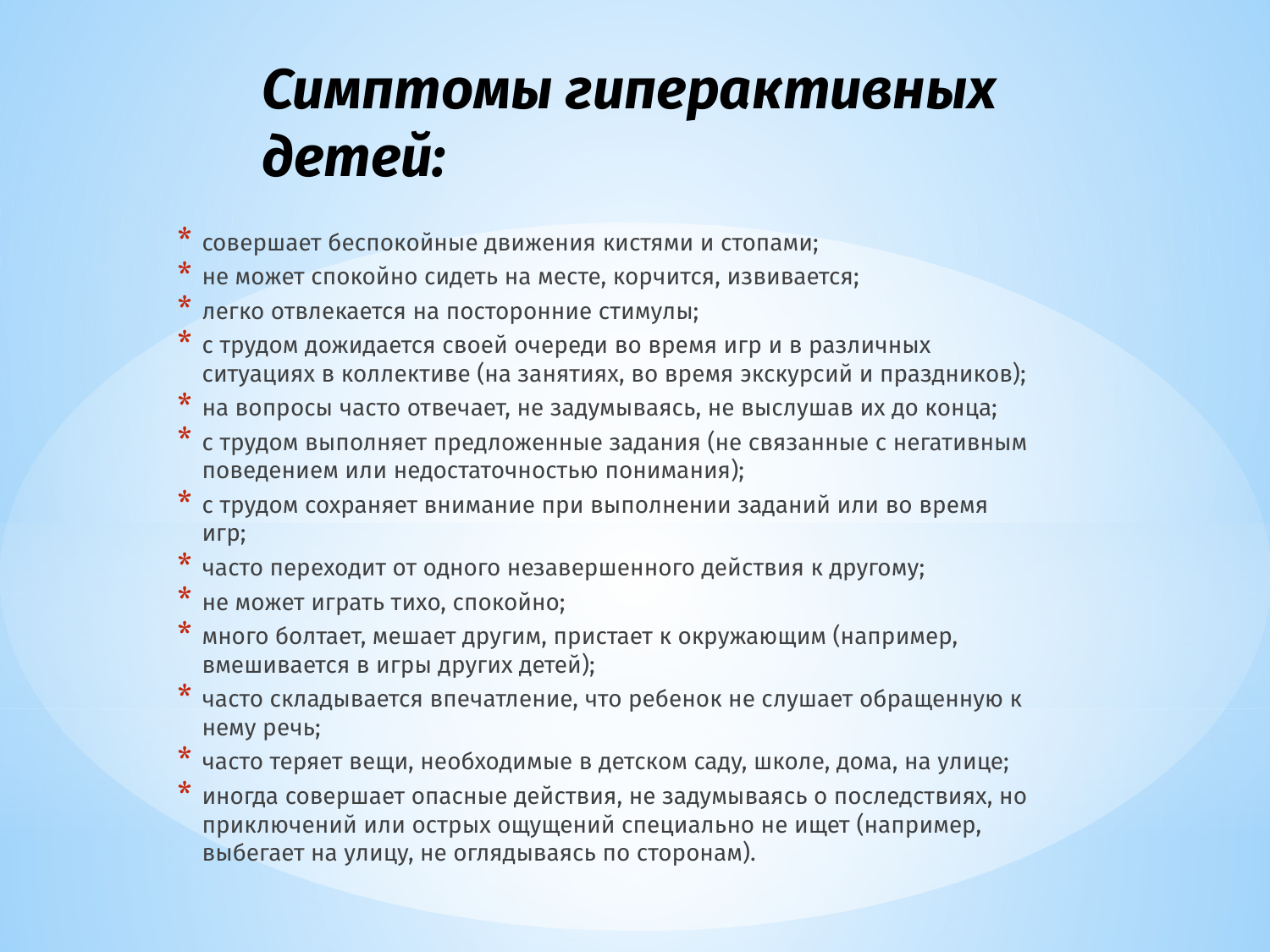

# Симптомы гиперактивных детей:

совершает беспокойные движения кистями и стопами;
не может спокойно сидеть на месте, корчится, извивается;
легко отвлекается на посторонние стимулы;
с трудом дожидается своей очереди во время игр и в различных ситуациях в коллективе (на занятиях, во время экскурсий и праздников);
на вопросы часто отвечает, не задумываясь, не выслушав их до конца;
с трудом выполняет предложенные задания (не связанные с негативным поведением или недостаточностью понимания);
с трудом сохраняет внимание при выполнении заданий или во время игр;
часто переходит от одного незавершенного действия к другому;
не может играть тихо, спокойно;
много болтает, мешает другим, пристает к окружающим (например, вмешивается в игры других детей);
часто складывается впечатление, что ребенок не слушает обращенную к нему речь;
часто теряет вещи, необходимые в детском саду, школе, дома, на улице;
иногда совершает опасные действия, не задумываясь о последствиях, но приключений или острых ощущений специально не ищет (например, выбегает на улицу, не оглядываясь по сторонам).